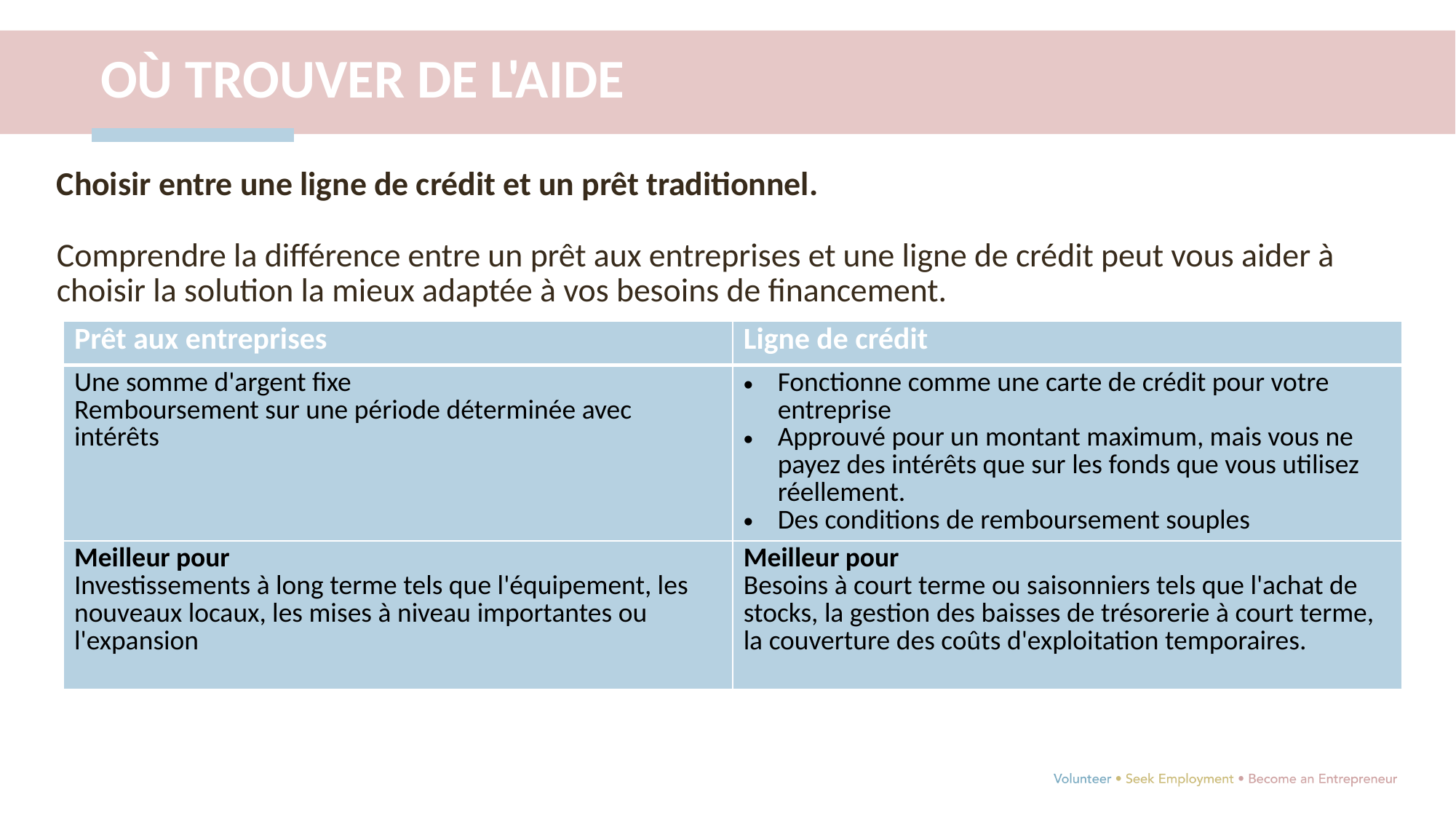

OÙ TROUVER DE L'AIDE
Choisir entre une ligne de crédit et un prêt traditionnel.

Comprendre la différence entre un prêt aux entreprises et une ligne de crédit peut vous aider à choisir la solution la mieux adaptée à vos besoins de financement.

| Prêt aux entreprises | Ligne de crédit |
| --- | --- |
| Une somme d'argent fixe Remboursement sur une période déterminée avec intérêts | Fonctionne comme une carte de crédit pour votre entreprise Approuvé pour un montant maximum, mais vous ne payez des intérêts que sur les fonds que vous utilisez réellement. Des conditions de remboursement souples |
| Meilleur pour Investissements à long terme tels que l'équipement, les nouveaux locaux, les mises à niveau importantes ou l'expansion | Meilleur pour Besoins à court terme ou saisonniers tels que l'achat de stocks, la gestion des baisses de trésorerie à court terme, la couverture des coûts d'exploitation temporaires. |